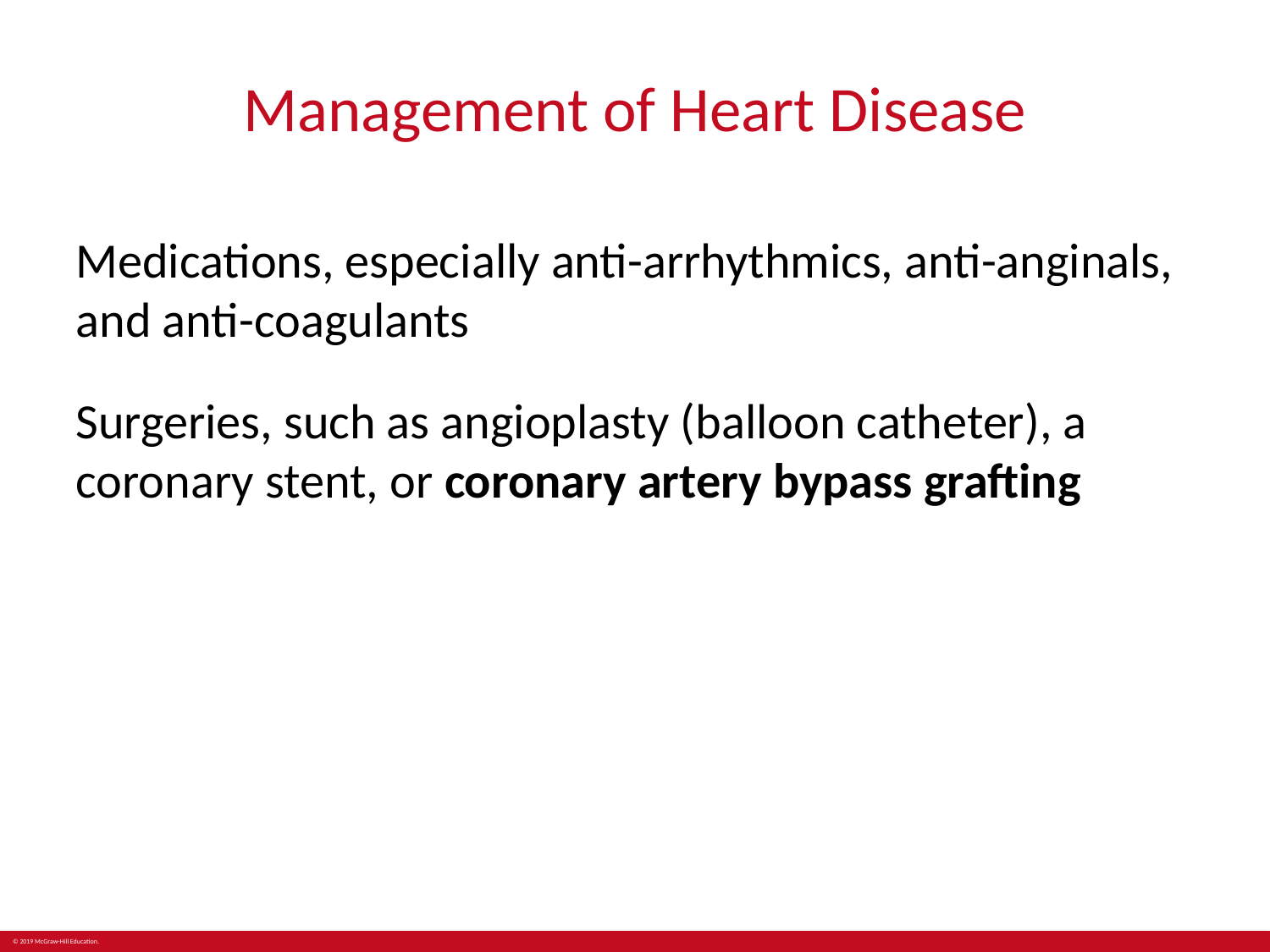

# Management of Heart Disease
Medications, especially anti-arrhythmics, anti-anginals, and anti-coagulants
Surgeries, such as angioplasty (balloon catheter), a coronary stent, or coronary artery bypass grafting